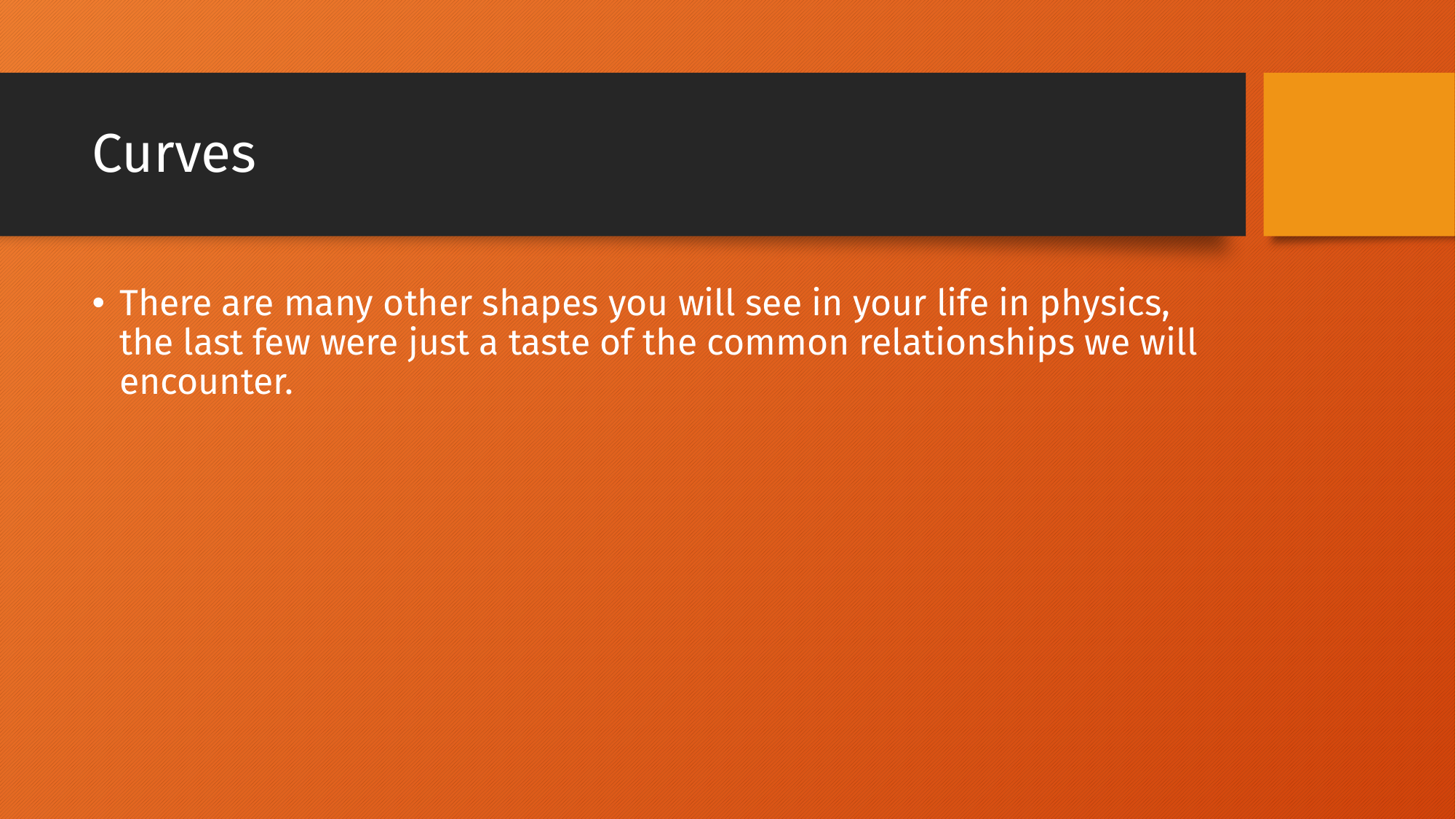

# Curves
There are many other shapes you will see in your life in physics, the last few were just a taste of the common relationships we will encounter.